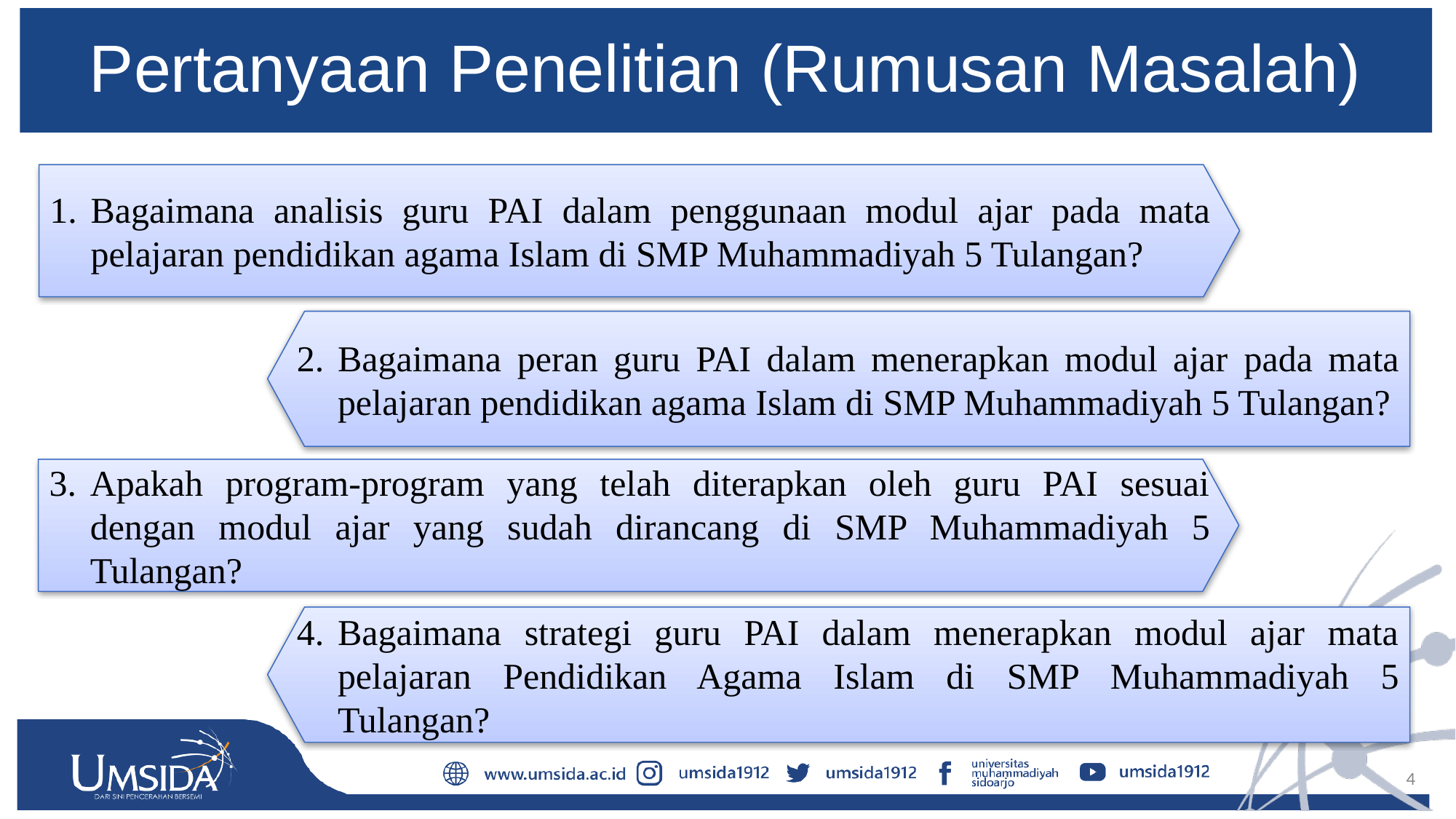

# Pertanyaan Penelitian (Rumusan Masalah)

Bagaimana analisis guru PAI dalam penggunaan modul ajar pada mata pelajaran pendidikan agama Islam di SMP Muhammadiyah 5 Tulangan?
Bagaimana peran guru PAI dalam menerapkan modul ajar pada mata pelajaran pendidikan agama Islam di SMP Muhammadiyah 5 Tulangan?
Apakah program-program yang telah diterapkan oleh guru PAI sesuai dengan modul ajar yang sudah dirancang di SMP Muhammadiyah 5 Tulangan?
Bagaimana strategi guru PAI dalam menerapkan modul ajar mata pelajaran Pendidikan Agama Islam di SMP Muhammadiyah 5 Tulangan?